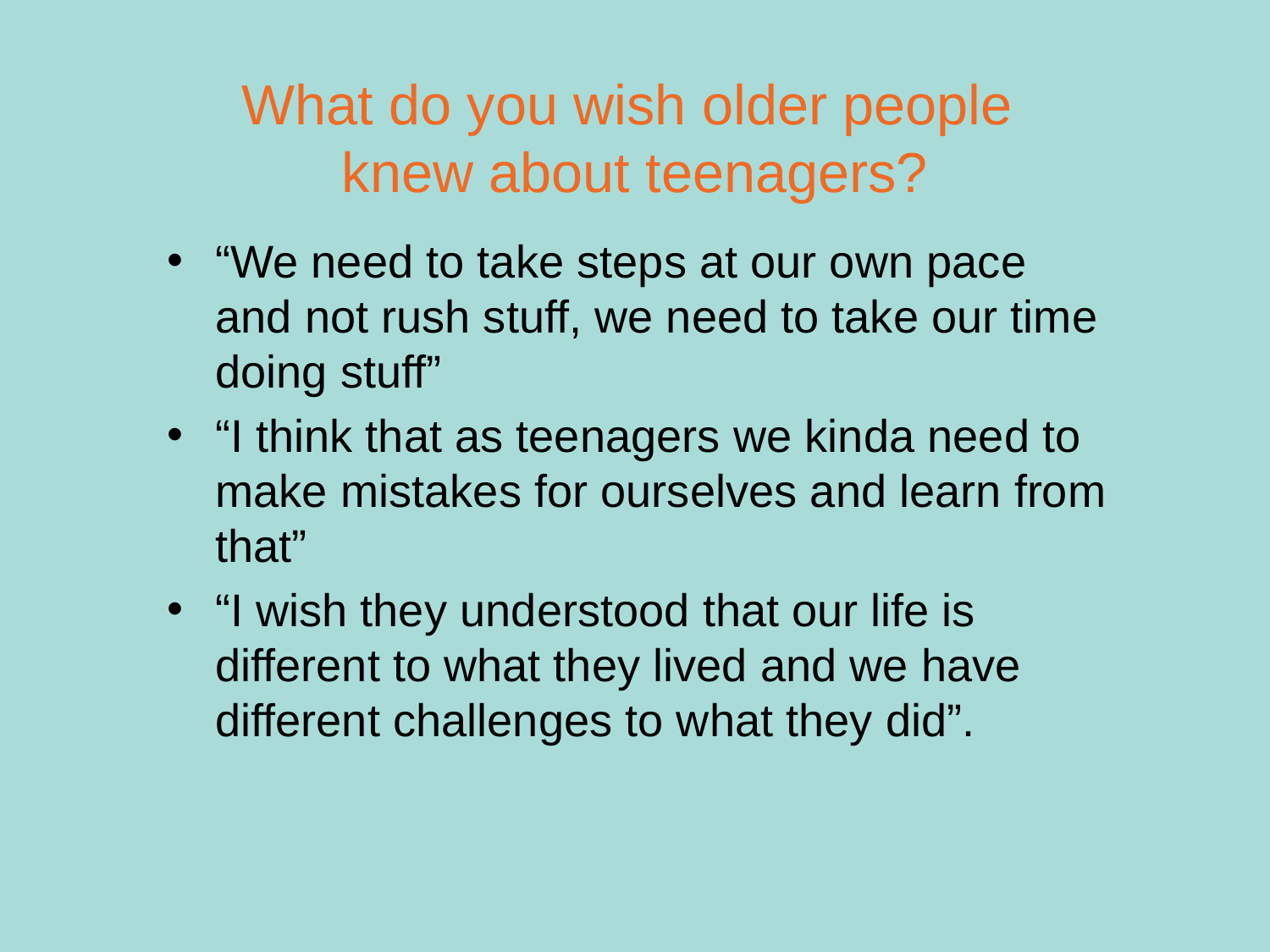

# What do you wish older people knew about teenagers?
“We need to take steps at our own pace and not rush stuff, we need to take our time doing stuff”
“I think that as teenagers we kinda need to make mistakes for ourselves and learn from that”
“I wish they understood that our life is different to what they lived and we have different challenges to what they did”.